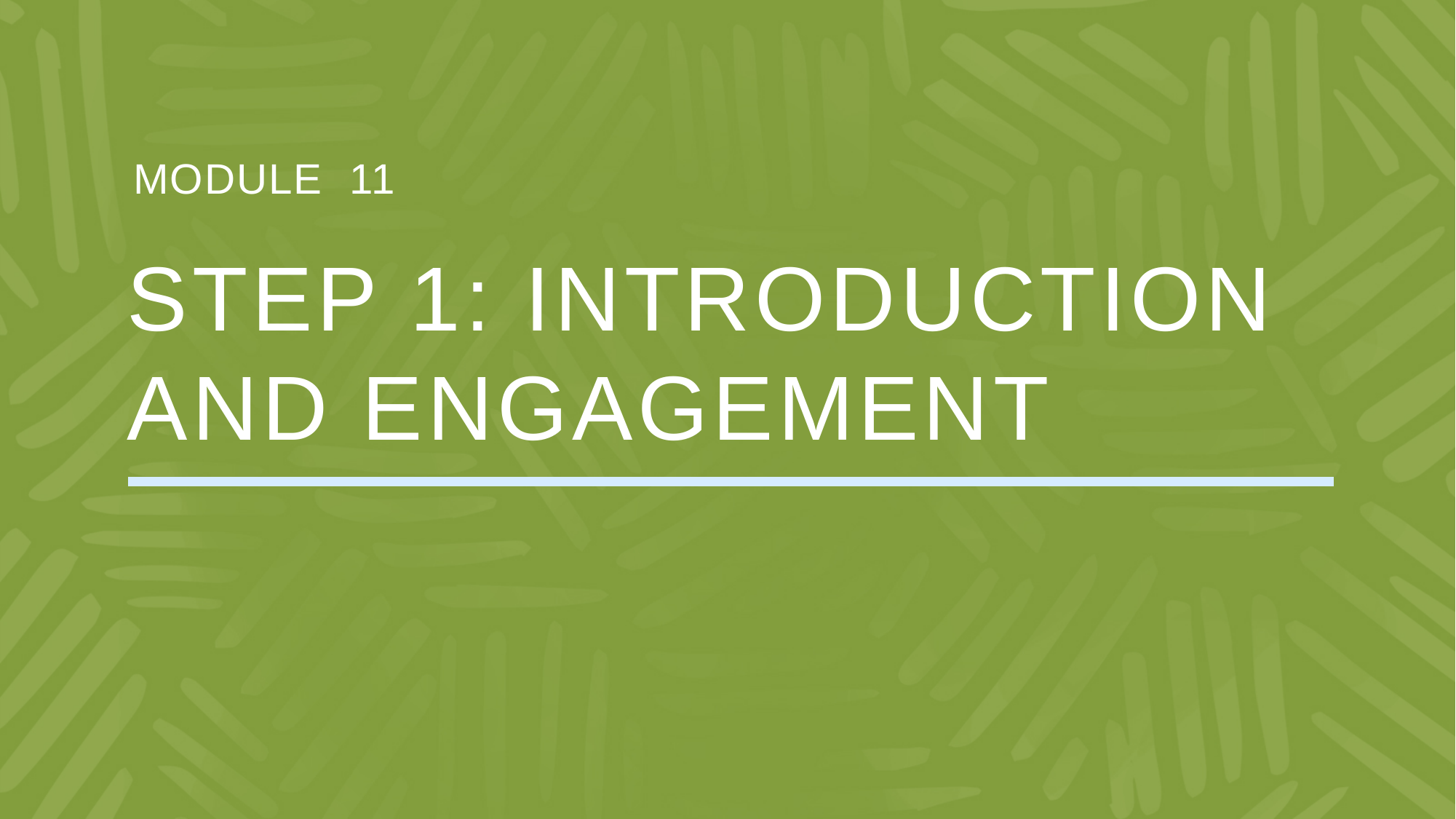

MODULE  11
# STEP 1: INTRODUCTION AND ENGAGEMENT